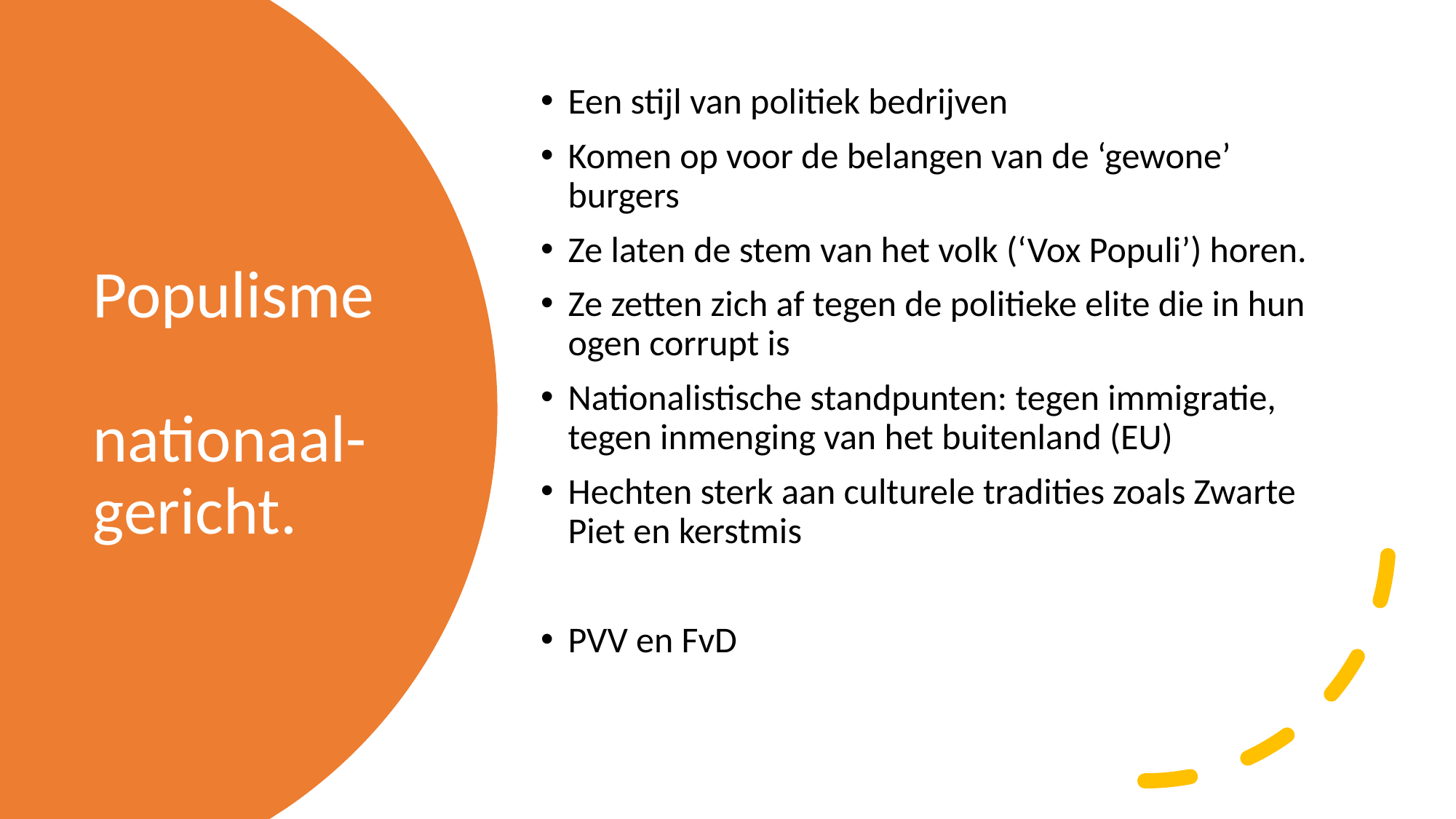

Een stijl van politiek bedrijven
Komen op voor de belangen van de ‘gewone’ burgers
Ze laten de stem van het volk (‘Vox Populi’) horen.
Ze zetten zich af tegen de politieke elite die in hun ogen corrupt is
Nationalistische standpunten: tegen immigratie, tegen inmenging van het buitenland (EU)
Hechten sterk aan culturele tradities zoals Zwarte Piet en kerstmis

PVV en FvD

# Populisme nationaal-gericht.